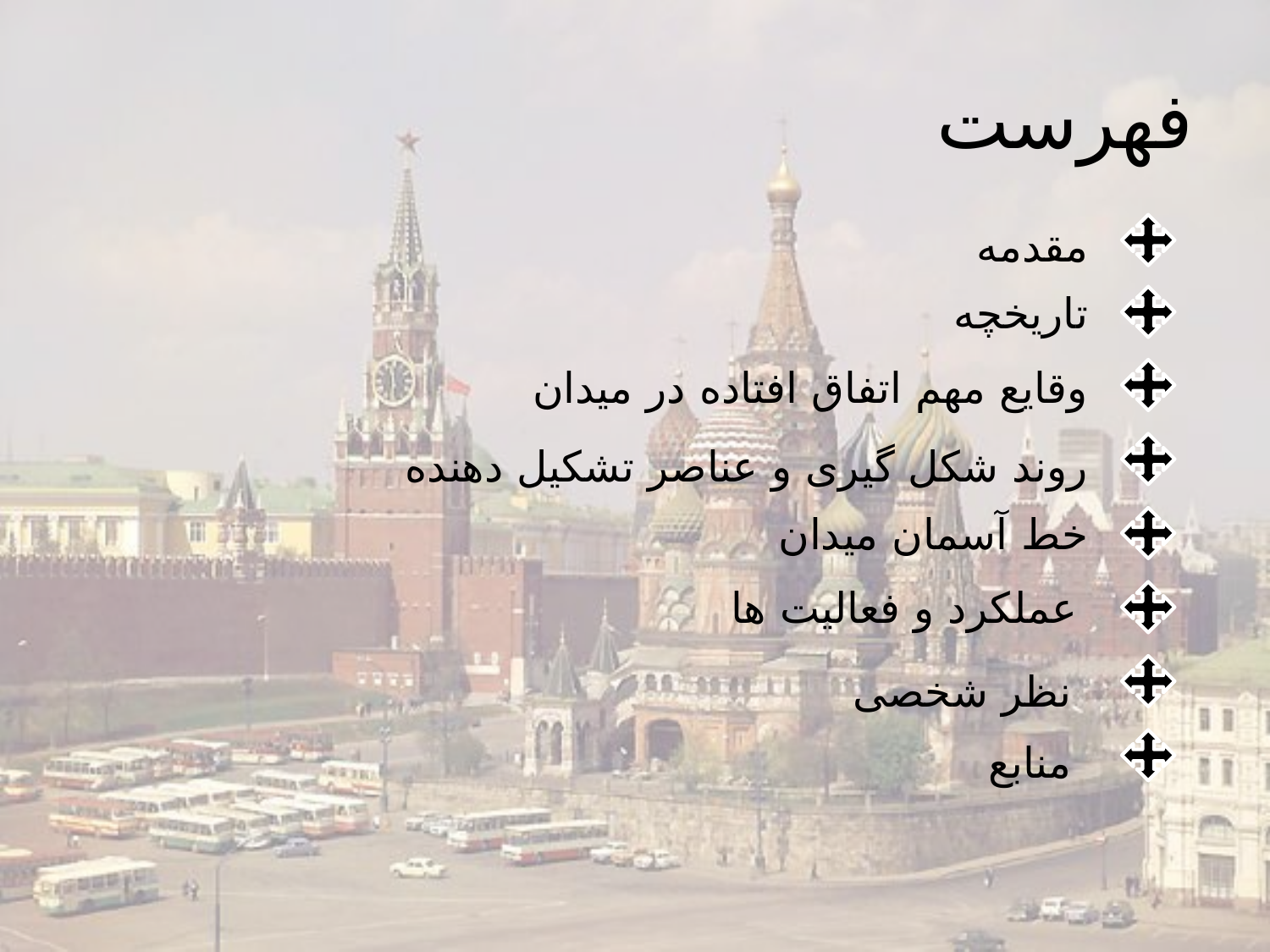

# فهرست
مقدمه

تاریخچه

وقایع مهم اتفاق افتاده در میدان

روند شکل گیری و عناصر تشکیل دهنده

خط آسمان میدان

عملکرد و فعالیت ها

نظر شخصی
منابع